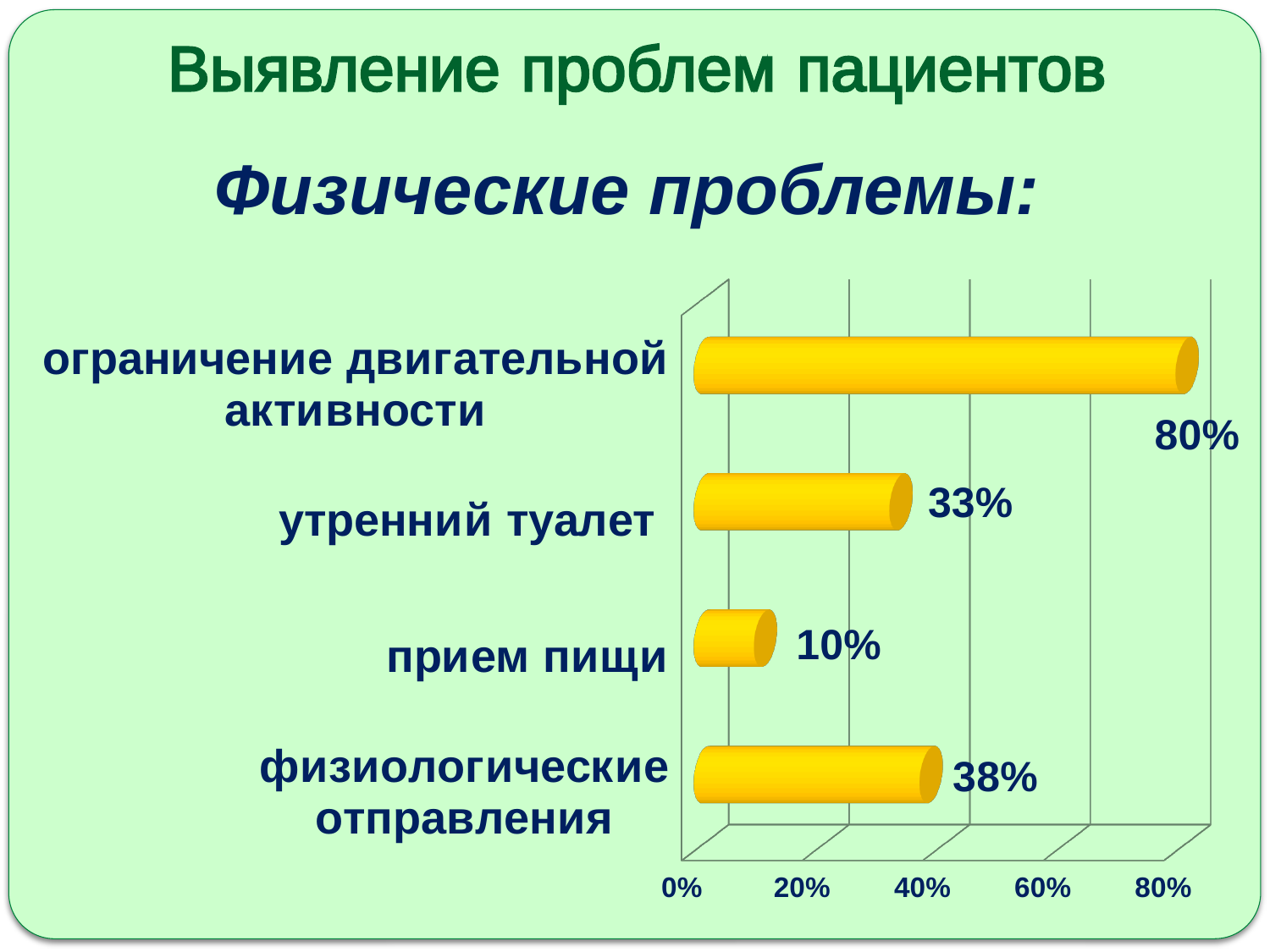

# Выявление проблем пациентов
Физические проблемы:

[unsupported chart]